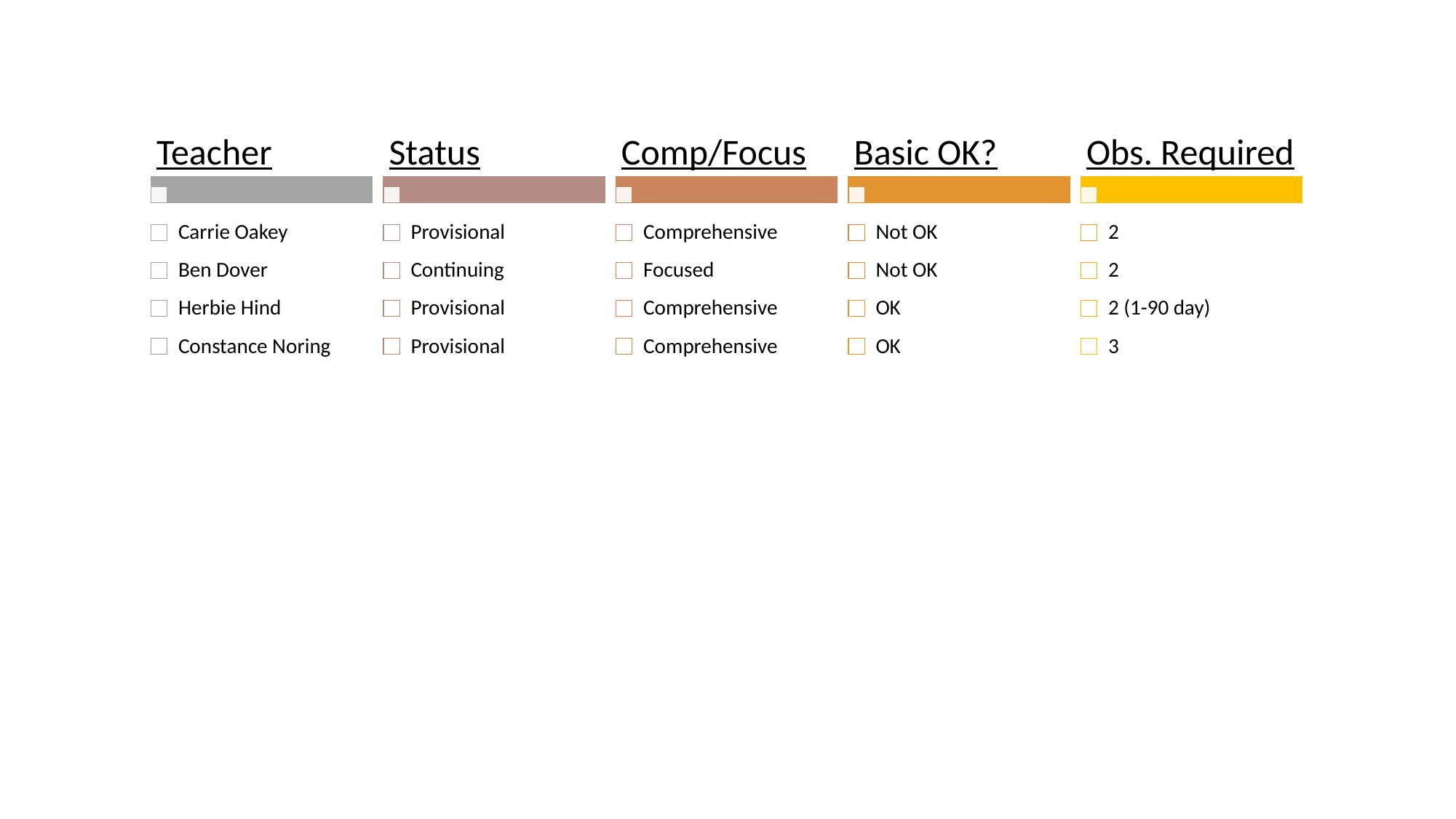

Teacher
Carrie Oakey
Ben Dover
Herbie Hind
Constance Noring
Status
Provisional
Continuing
Provisional
Provisional
Comp/Focus
Comprehensive
Focused
Comprehensive
Comprehensive
Basic OK?
Not OK
Not OK
OK
OK
Obs. Required
2
2
2 (1-90 day)
3